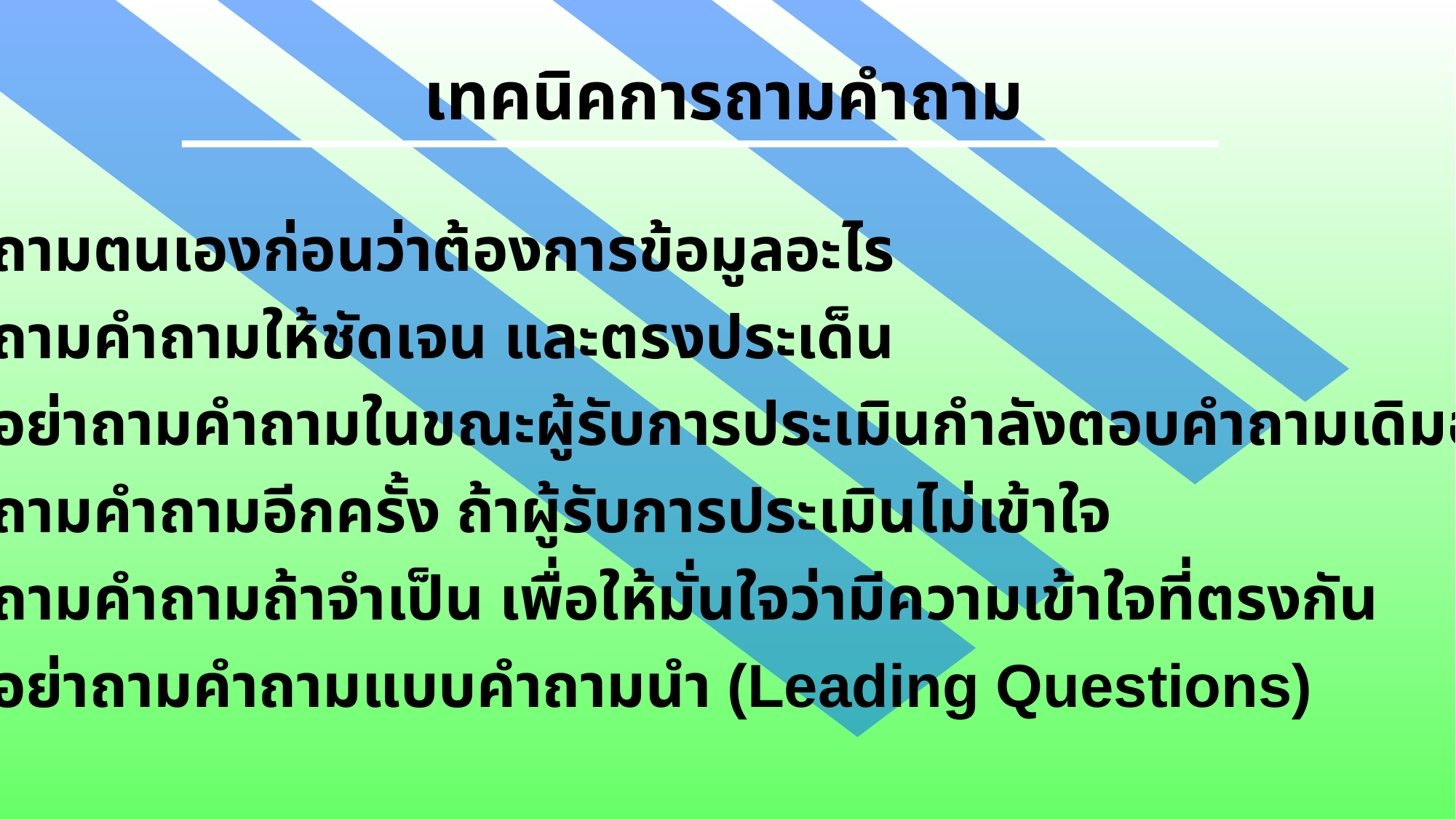

เทคนิคการถามคำถาม

* ถามตนเองก่อนว่าต้องการข้อมูลอะไร
* ถามคำถามให้ชัดเจน และตรงประเด็น
* อย่าถามคำถามในขณะผู้รับการประเมินกำลังตอบคำถามเดิมอยู่
* ถามคำถามอีกครั้ง ถ้าผู้รับการประเมินไม่เข้าใจ
* ถามคำถามถ้าจำเป็น เพื่อให้มั่นใจว่ามีความเข้าใจที่ตรงกัน
* อย่าถามคำถามแบบคำถามนำ (Leading Questions)